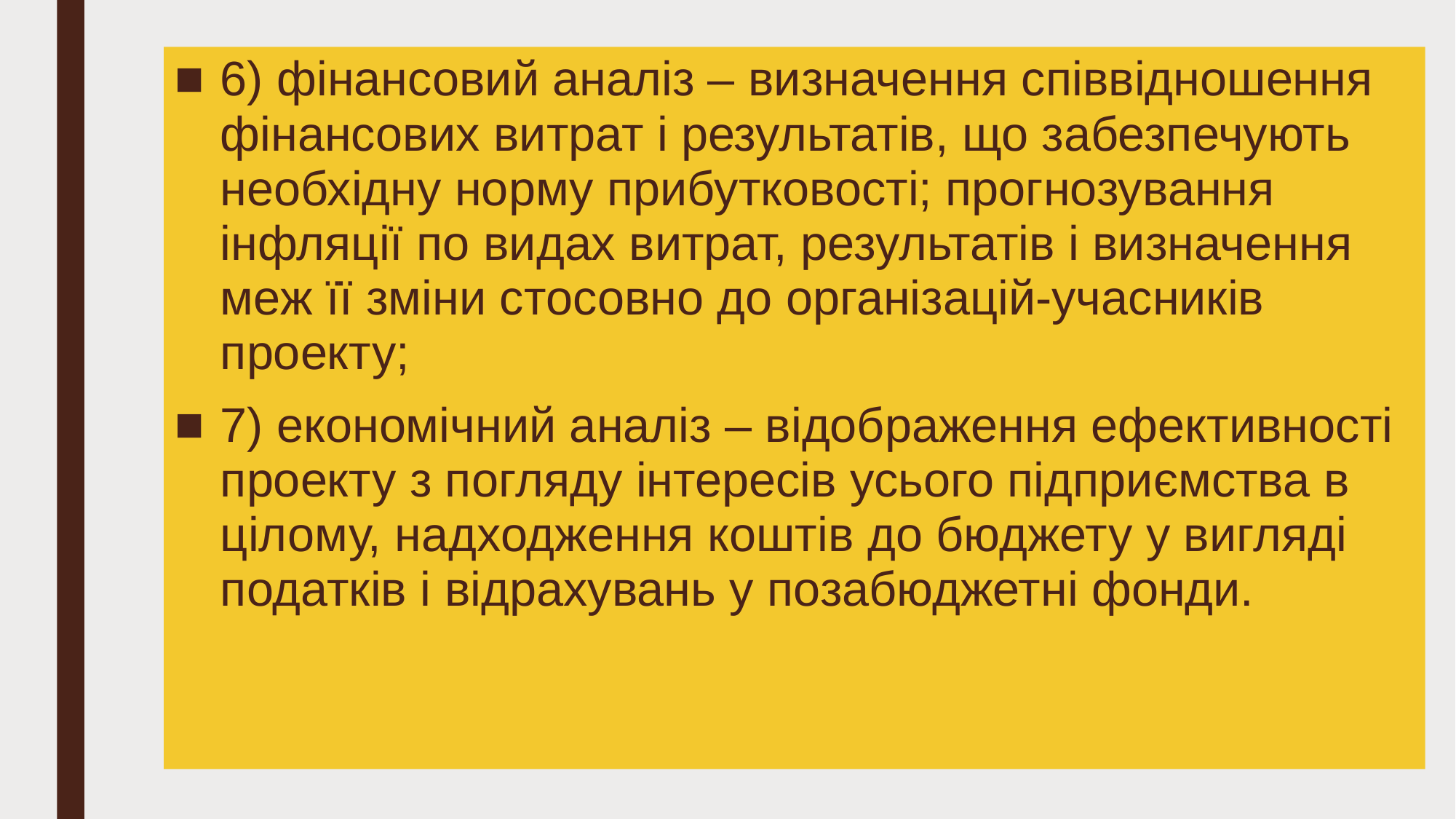

6) фінансовий аналіз – визначення співвідношення фінансових витрат і результатів, що забезпечують необхідну норму прибутковості; прогнозування інфляції по видах витрат, результатів і визначення меж її зміни стосовно до організацій-учасників проекту;
7) економічний аналіз – відображення ефективності проекту з погляду інтересів усього підприємства в цілому, надходження коштів до бюджету у вигляді податків і відрахувань у позабюджетні фонди.